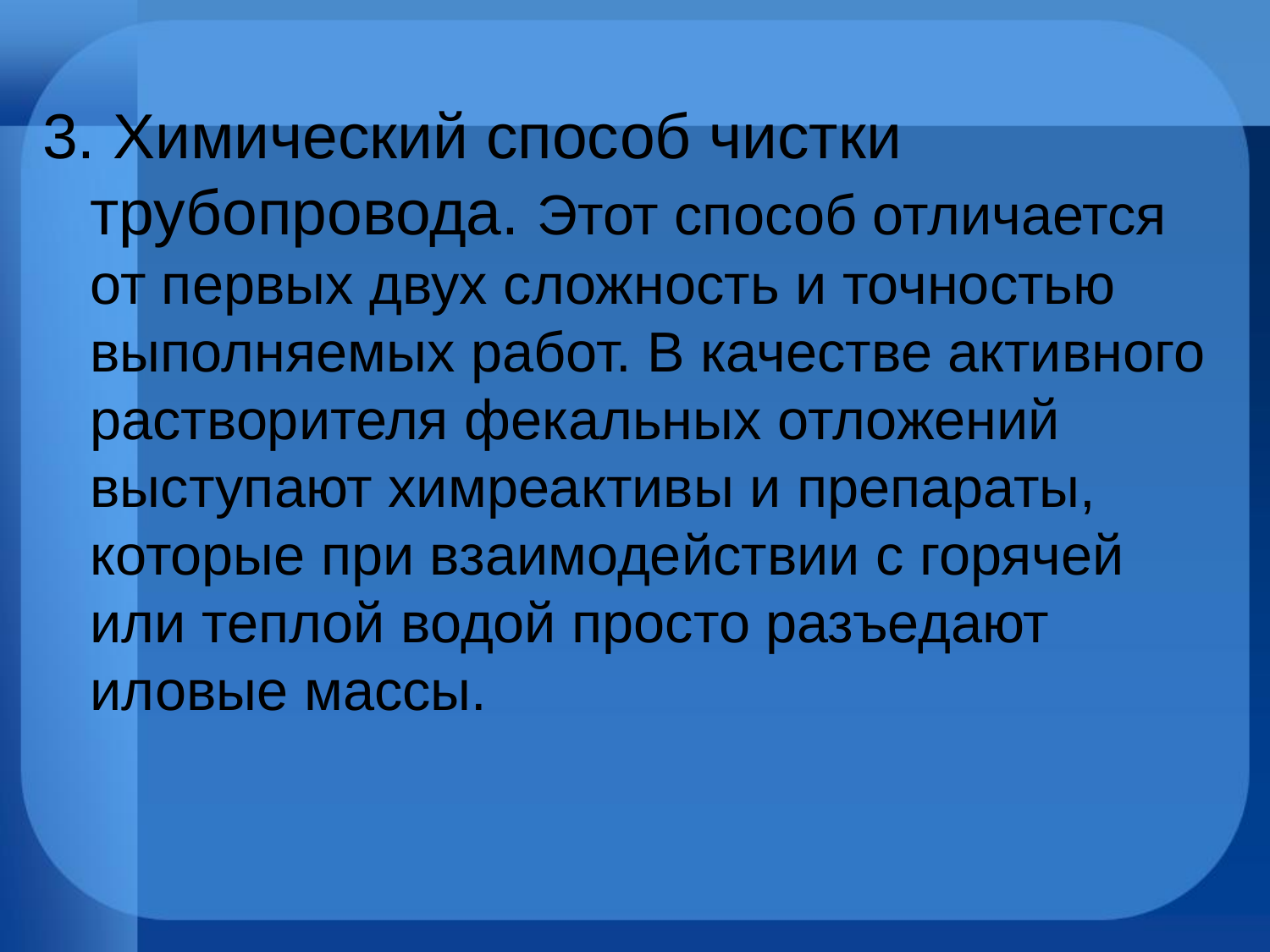

#
3. Химический способ чистки трубопровода. Этот способ отличается от первых двух сложность и точностью выполняемых работ. В качестве активного растворителя фекальных отложений выступают химреактивы и препараты, которые при взаимодействии с горячей или теплой водой просто разъедают иловые массы.